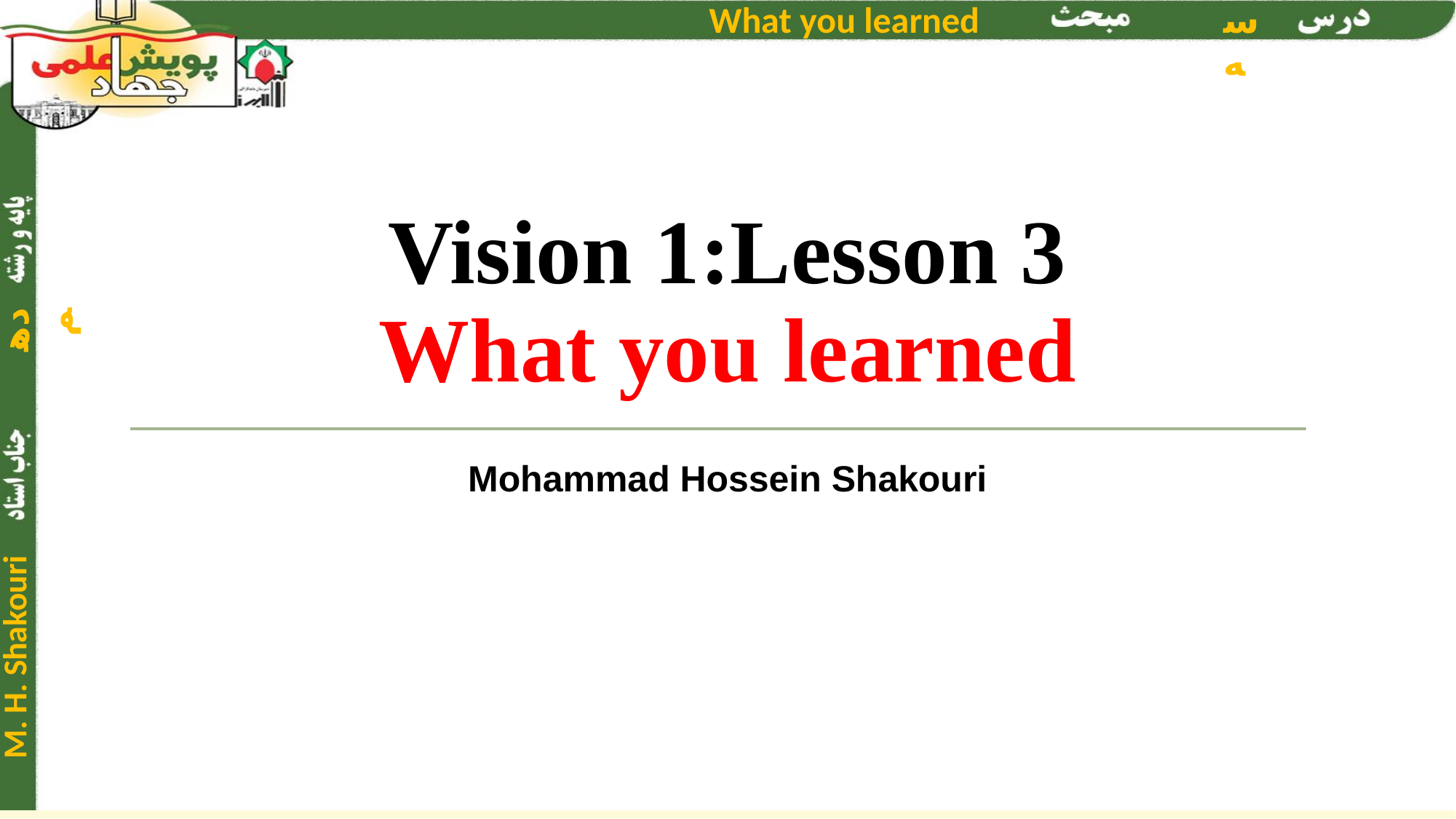

# Vision 1:Lesson 3 What you learned
Mohammad Hossein Shakouri